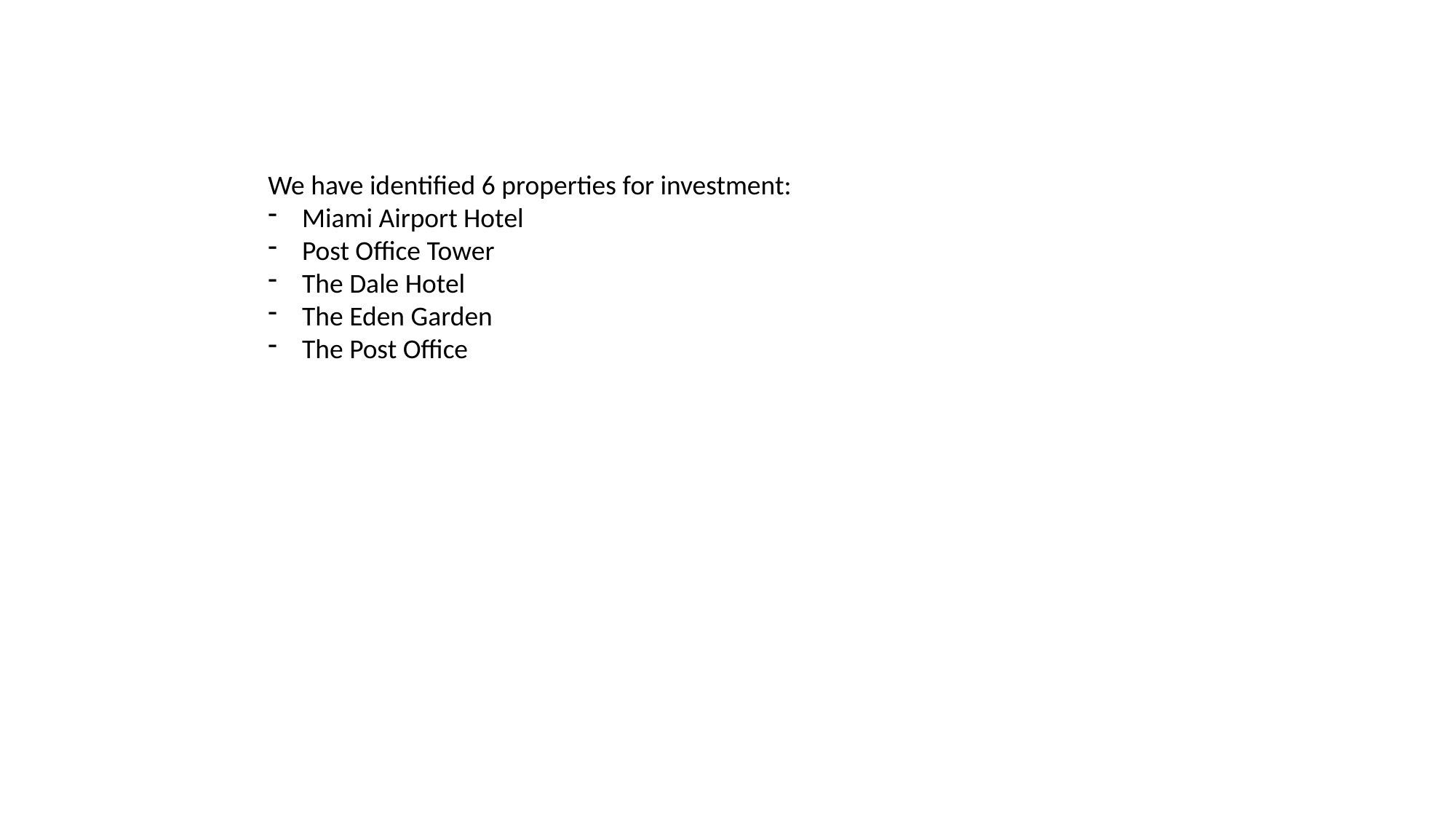

We have identified 6 properties for investment:
Miami Airport Hotel
Post Office Tower
The Dale Hotel
The Eden Garden
The Post Office